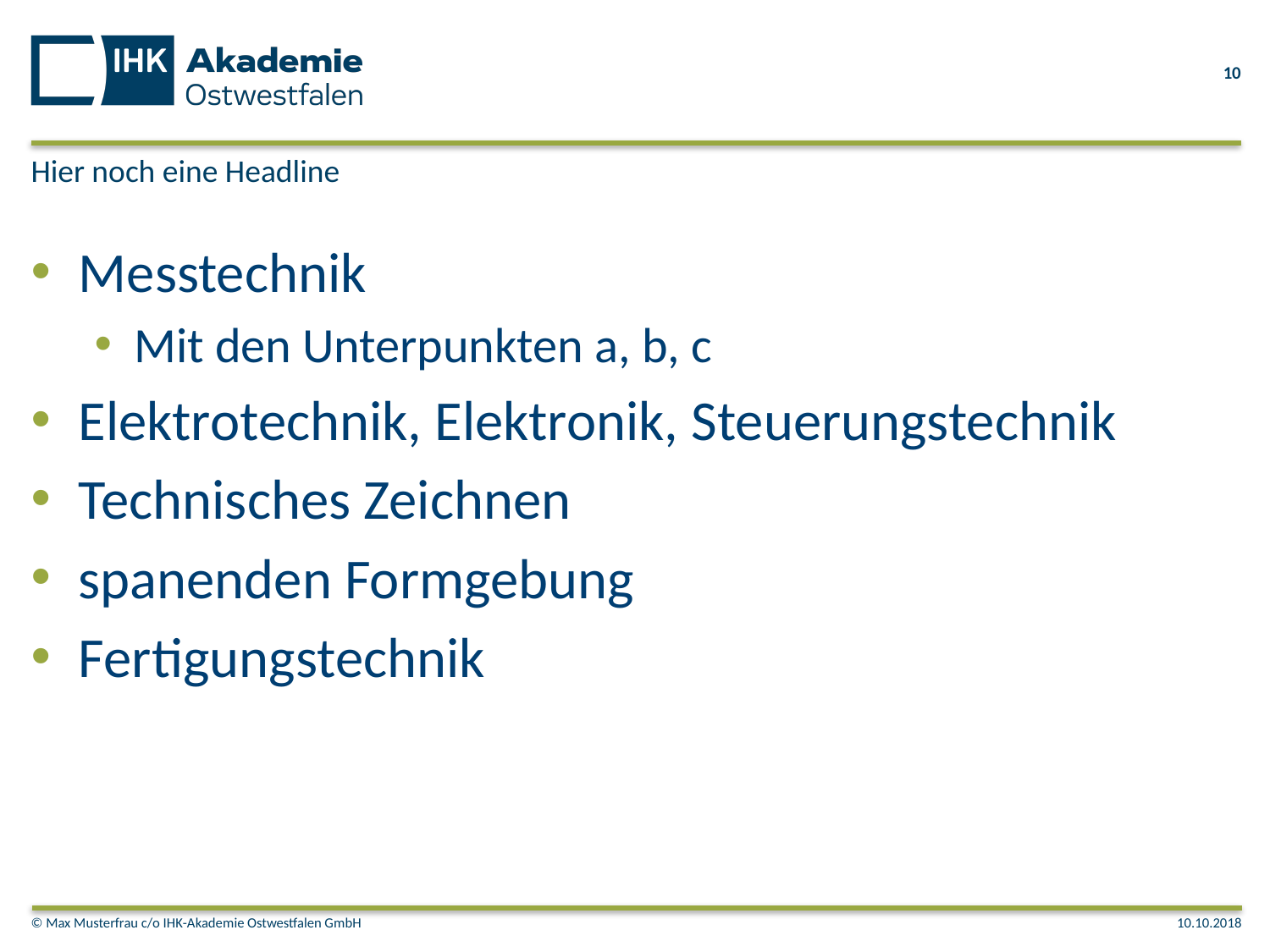

10
# Hier noch eine Headline
Messtechnik
Mit den Unterpunkten a, b, c
Elektrotechnik, Elektronik, Steuerungstechnik
Technisches Zeichnen
spanenden Formgebung
Fertigungstechnik
© Max Musterfrau c/o IHK-Akademie Ostwestfalen GmbH
10.10.2018